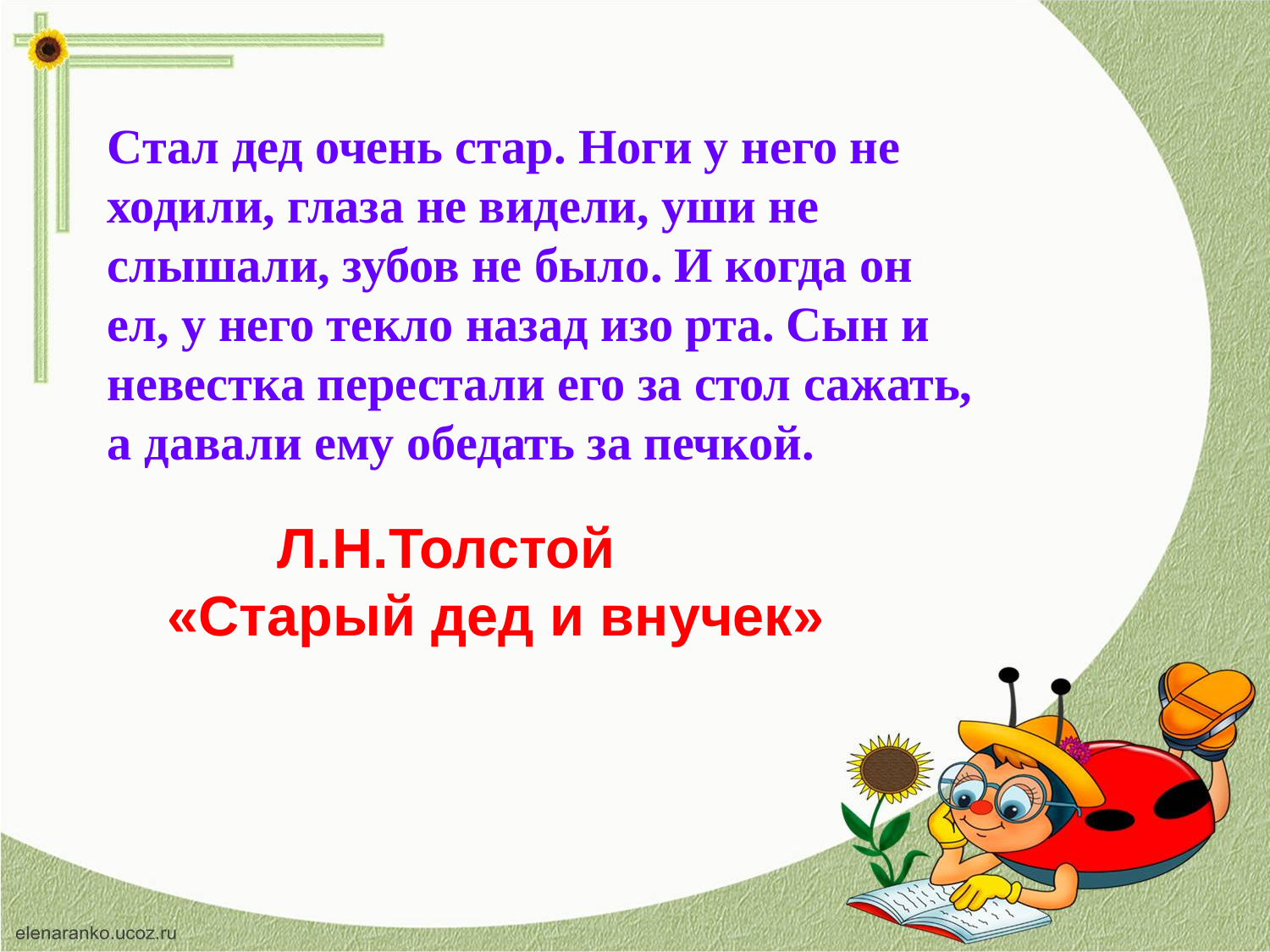

Стал дед очень стар. Ноги у него не ходили, глаза не видели, уши не слышали, зубов не было. И когда он ел, у него текло назад изо рта. Сын и невестка перестали его за стол сажать, а давали ему обедать за печкой.
       Л.Н.Толстой
«Старый дед и внучек»